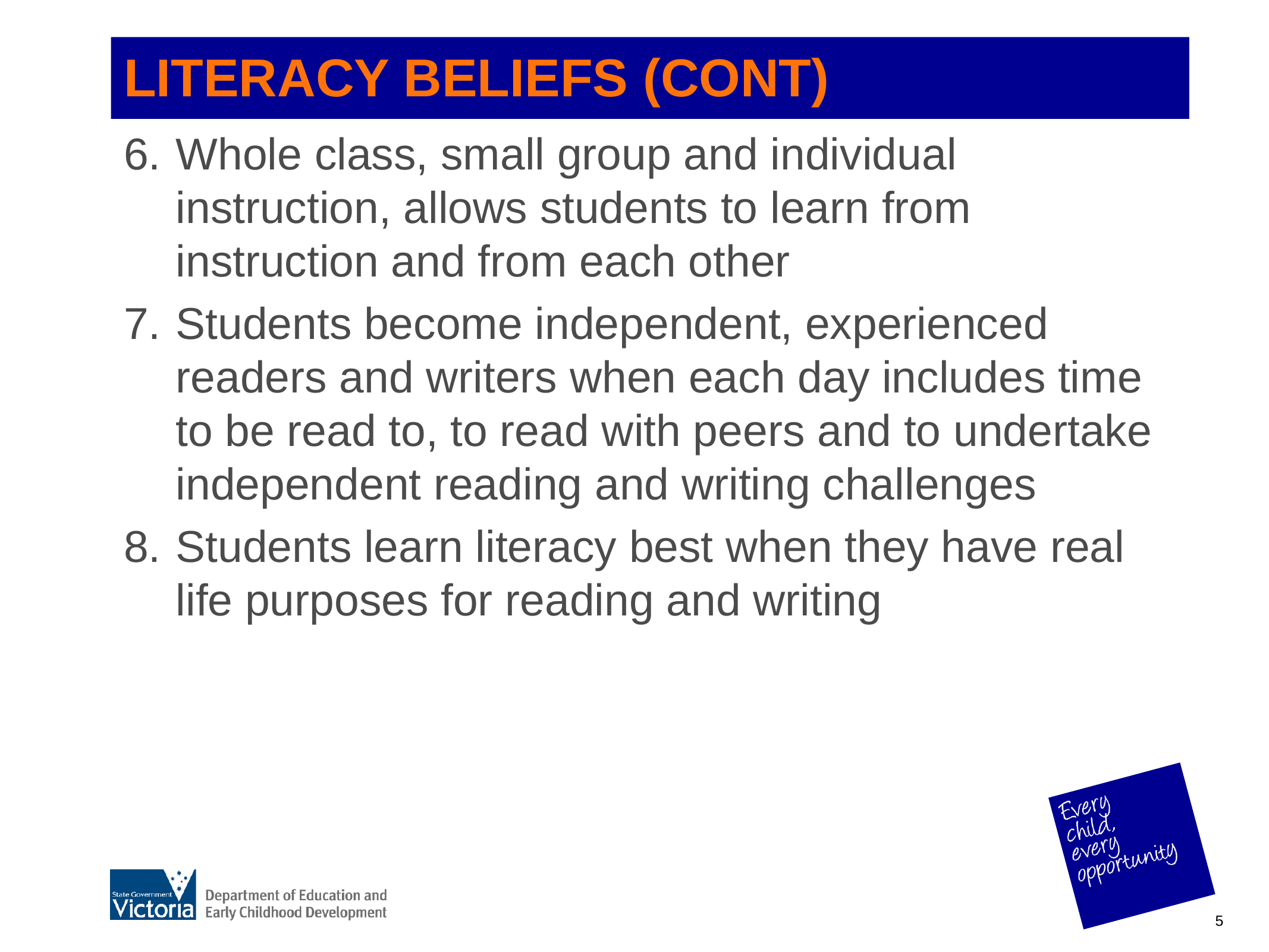

# LITERACY BELIEFS (CONT)
6.	Whole class, small group and individual instruction, allows students to learn from instruction and from each other
7.	Students become independent, experienced readers and writers when each day includes time to be read to, to read with peers and to undertake independent reading and writing challenges
8.	Students learn literacy best when they have real life purposes for reading and writing

5